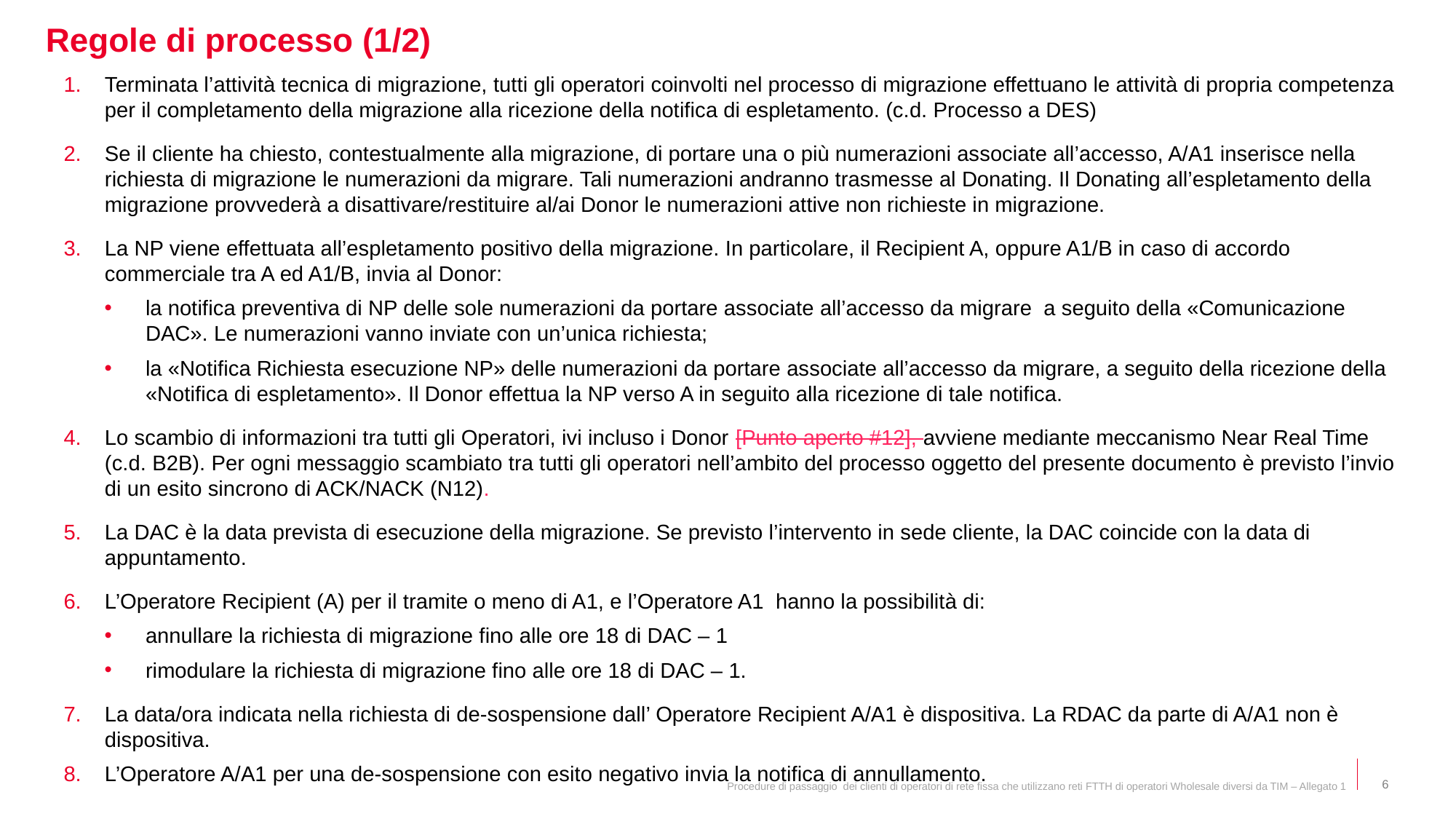

Regole di processo (1/2)
Terminata l’attività tecnica di migrazione, tutti gli operatori coinvolti nel processo di migrazione effettuano le attività di propria competenza per il completamento della migrazione alla ricezione della notifica di espletamento. (c.d. Processo a DES)
Se il cliente ha chiesto, contestualmente alla migrazione, di portare una o più numerazioni associate all’accesso, A/A1 inserisce nella richiesta di migrazione le numerazioni da migrare. Tali numerazioni andranno trasmesse al Donating. Il Donating all’espletamento della migrazione provvederà a disattivare/restituire al/ai Donor le numerazioni attive non richieste in migrazione.
La NP viene effettuata all’espletamento positivo della migrazione. In particolare, il Recipient A, oppure A1/B in caso di accordo commerciale tra A ed A1/B, invia al Donor:
la notifica preventiva di NP delle sole numerazioni da portare associate all’accesso da migrare  a seguito della «Comunicazione DAC». Le numerazioni vanno inviate con un’unica richiesta;
la «Notifica Richiesta esecuzione NP» delle numerazioni da portare associate all’accesso da migrare, a seguito della ricezione della «Notifica di espletamento». Il Donor effettua la NP verso A in seguito alla ricezione di tale notifica.
Lo scambio di informazioni tra tutti gli Operatori, ivi incluso i Donor [Punto aperto #12], avviene mediante meccanismo Near Real Time (c.d. B2B). Per ogni messaggio scambiato tra tutti gli operatori nell’ambito del processo oggetto del presente documento è previsto l’invio di un esito sincrono di ACK/NACK (N12).
La DAC è la data prevista di esecuzione della migrazione. Se previsto l’intervento in sede cliente, la DAC coincide con la data di appuntamento.
L’Operatore Recipient (A) per il tramite o meno di A1, e l’Operatore A1  hanno la possibilità di:
annullare la richiesta di migrazione fino alle ore 18 di DAC – 1
rimodulare la richiesta di migrazione fino alle ore 18 di DAC – 1.
La data/ora indicata nella richiesta di de-sospensione dall’ Operatore Recipient A/A1 è dispositiva. La RDAC da parte di A/A1 non è dispositiva.
L’Operatore A/A1 per una de-sospensione con esito negativo invia la notifica di annullamento.